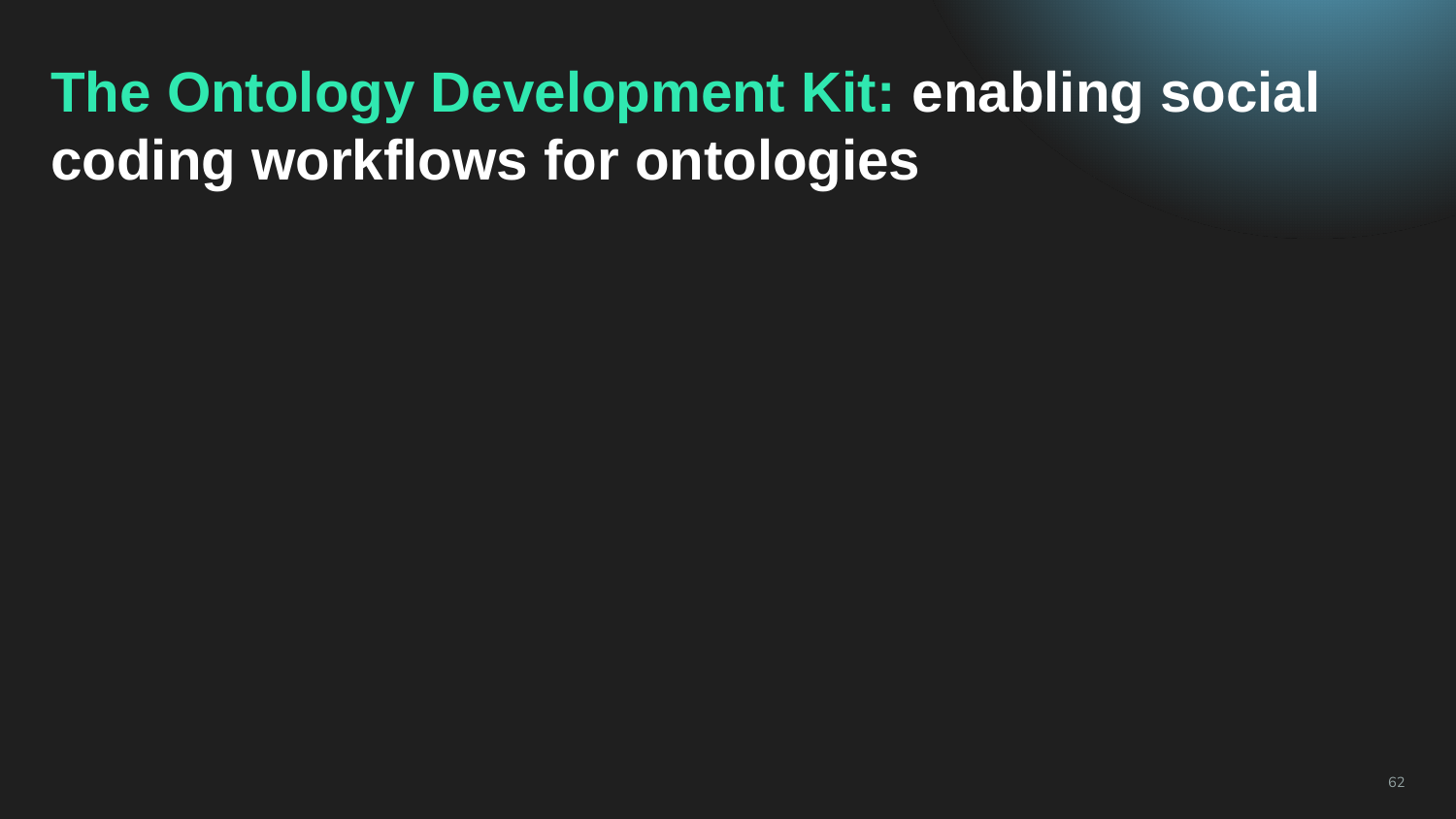

# The Ontology Development Kit: enabling social coding workflows for ontologies